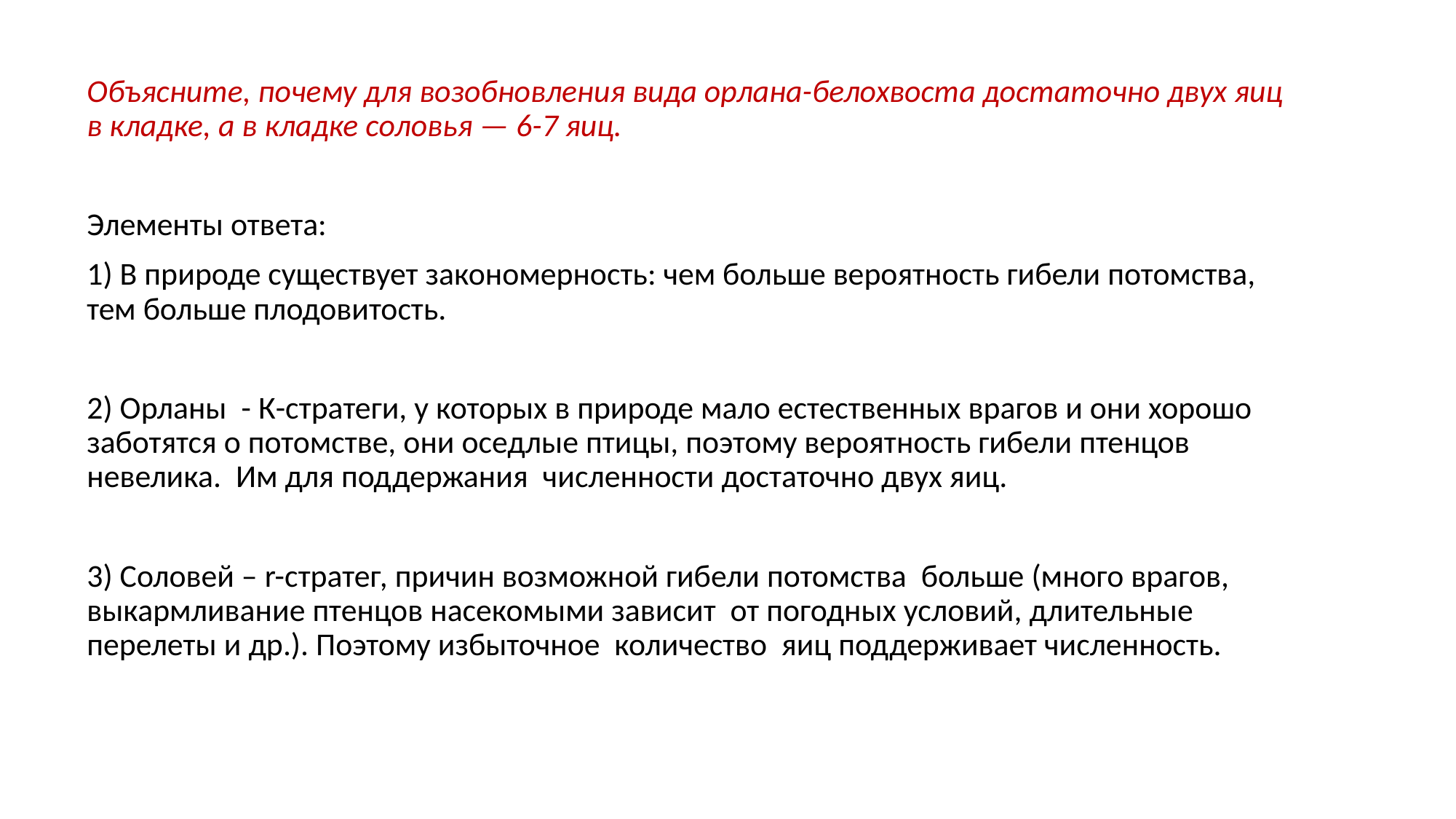

# Объясните, почему для возобновления вида орлана-белохвоста достаточно двух яиц в кладке, а в кладке соловья — 6-7 яиц.

Элементы ответа:
1) В природе существует закономерность: чем больше вероятность гибели потомства, тем больше плодовитость.

2) Орланы  - К-стратеги, у которых в природе мало естественных врагов и они хорошо заботятся о потомстве, они оседлые птицы, поэтому вероятность гибели птенцов невелика.  Им для поддержания  численности достаточно двух яиц.

3) Соловей – r-стратег, причин возможной гибели потомства  больше (много врагов, выкармливание птенцов насекомыми зависит  от погодных условий, длительные перелеты и др.). Поэтому избыточное  количество  яиц поддерживает численность.